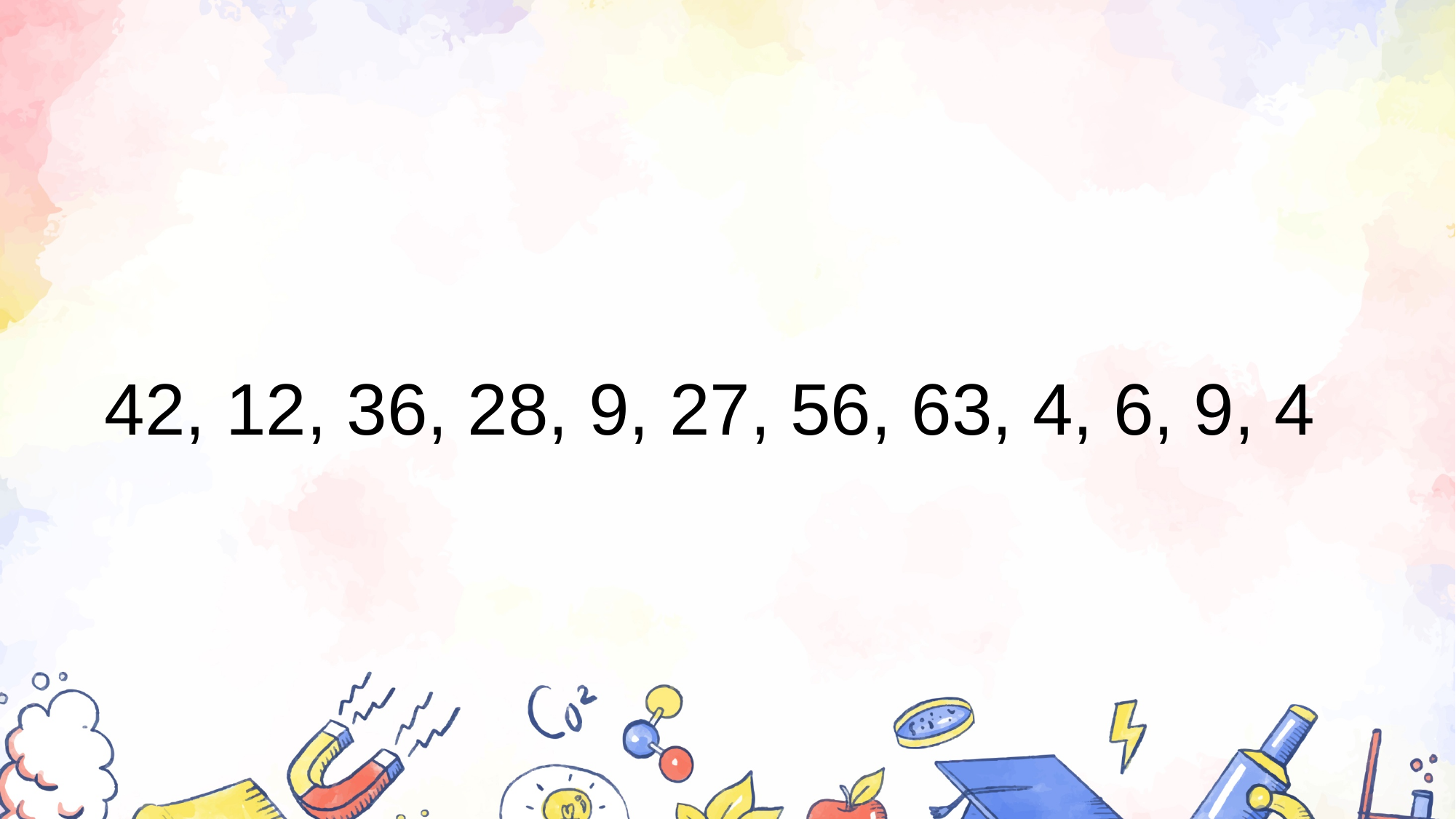

#

42, 12, 36, 28, 9, 27, 56, 63, 4, 6, 9, 4